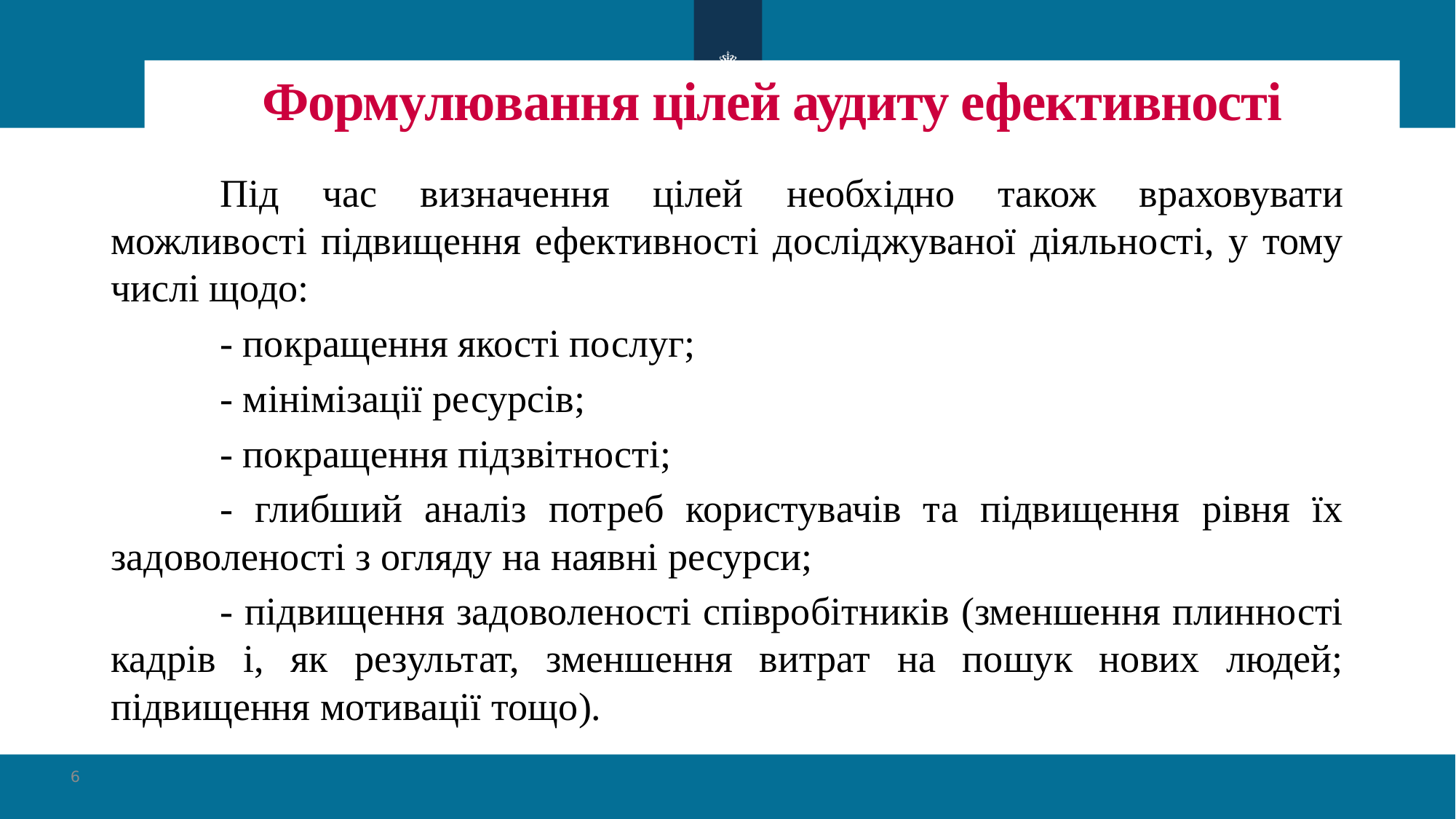

# Формулювання цілей аудиту ефективності
	Під час визначення цілей необхідно також враховувати можливості підвищення ефективності досліджуваної діяльності, у тому числі щодо:
	- покращення якості послуг;
	- мінімізації ресурсів;
	- покращення підзвітності;
	- глибший аналіз потреб користувачів та підвищення рівня їх задоволеності з огляду на наявні ресурси;
	- підвищення задоволеності співробітників (зменшення плинності кадрів і, як результат, зменшення витрат на пошук нових людей; підвищення мотивації тощо).

6